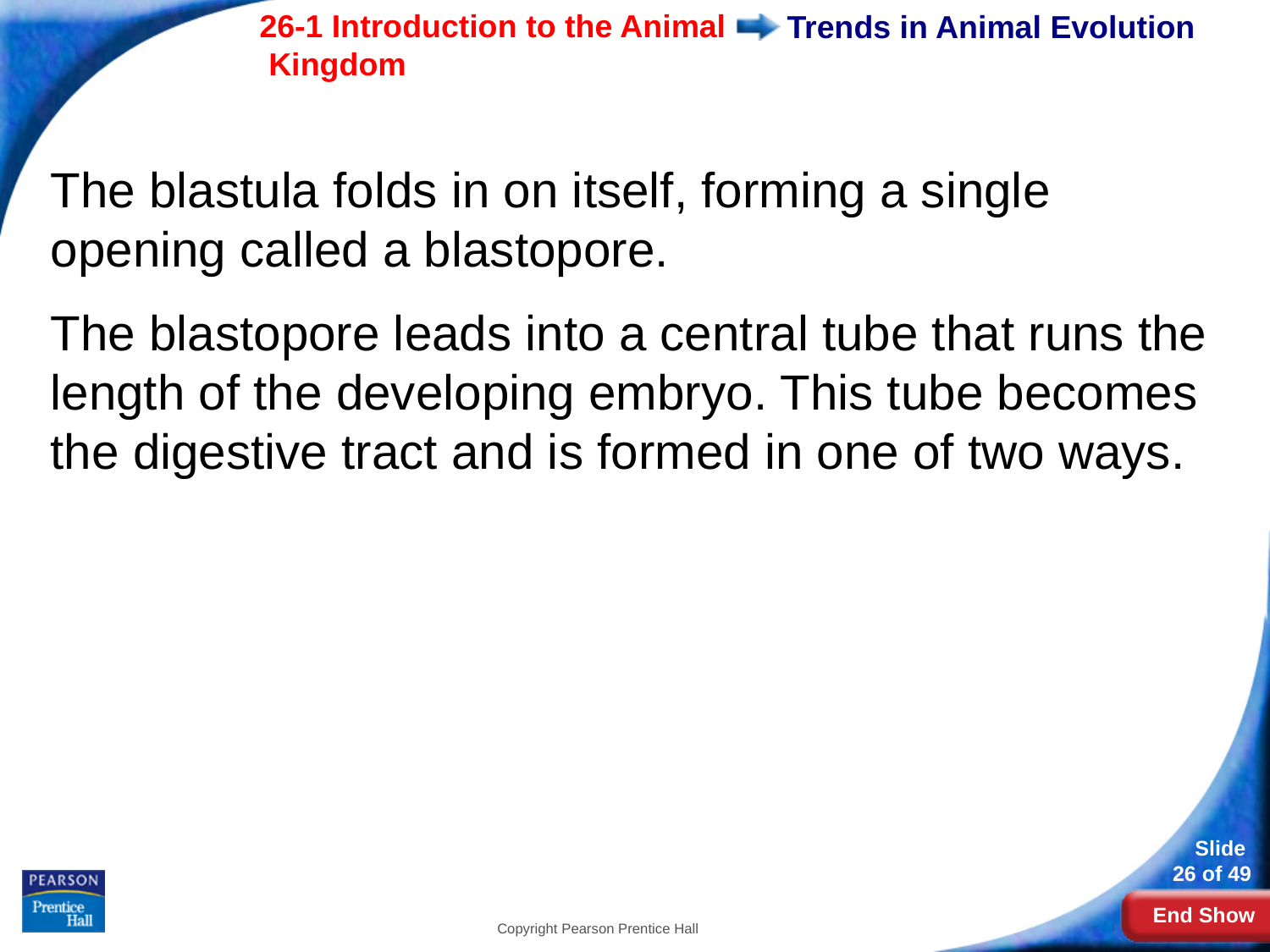

# Trends in Animal Evolution
The blastula folds in on itself, forming a single opening called a blastopore.
The blastopore leads into a central tube that runs the length of the developing embryo. This tube becomes the digestive tract and is formed in one of two ways.
Copyright Pearson Prentice Hall